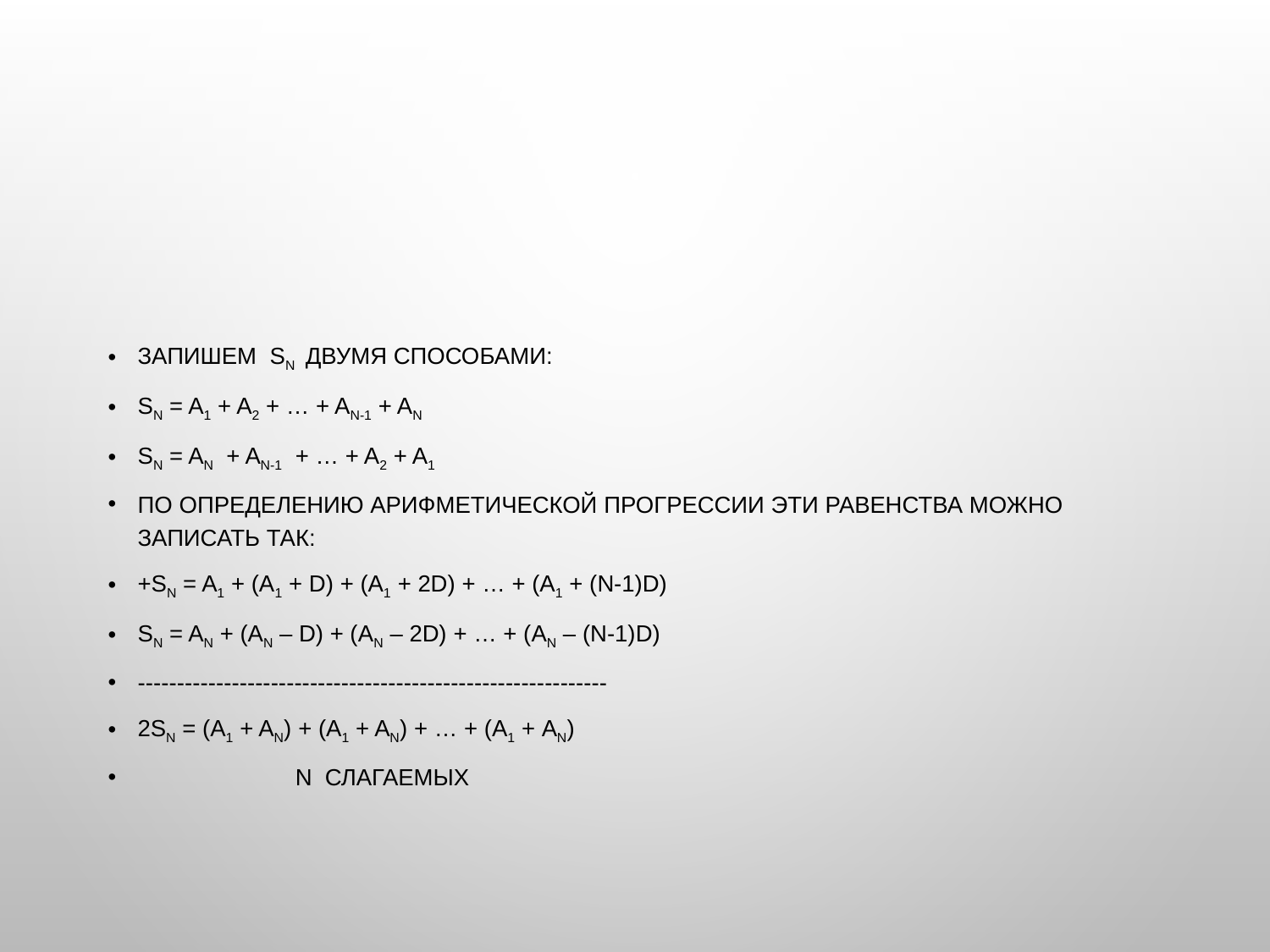

#
Запишем  Sn  двумя способами:
Sn = a1 + a2 + … + an-1 + an
Sn = an  + an-1  + … + a2 + a1
По определению арифметической прогрессии эти равенства можно записать так:
+Sn = a1 + (a1 + d) + (a1 + 2d) + … + (a1 + (n-1)d)
Sn = an + (an – d) + (an – 2d) + … + (an – (n-1)d)
------------------------------------------------------------
2Sn = (a1 + an) + (a1 + an) + … + (a1 + an)
                        N  слагаемых